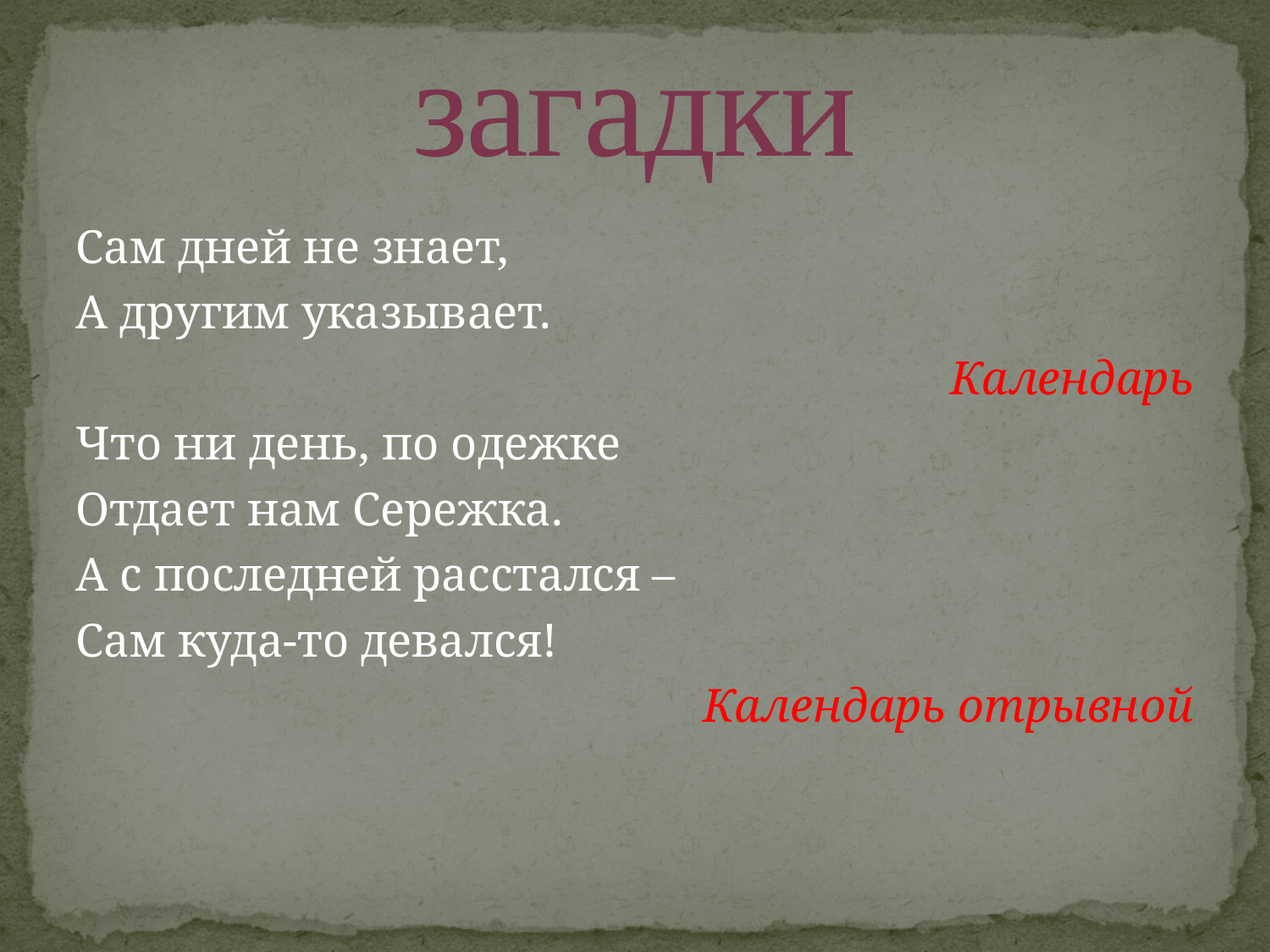

# загадки
Сам дней не знает,
А другим указывает.
Календарь
Что ни день, по одежке
Отдает нам Сережка.
А с последней расстался –
Сам куда-то девался!
Календарь отрывной